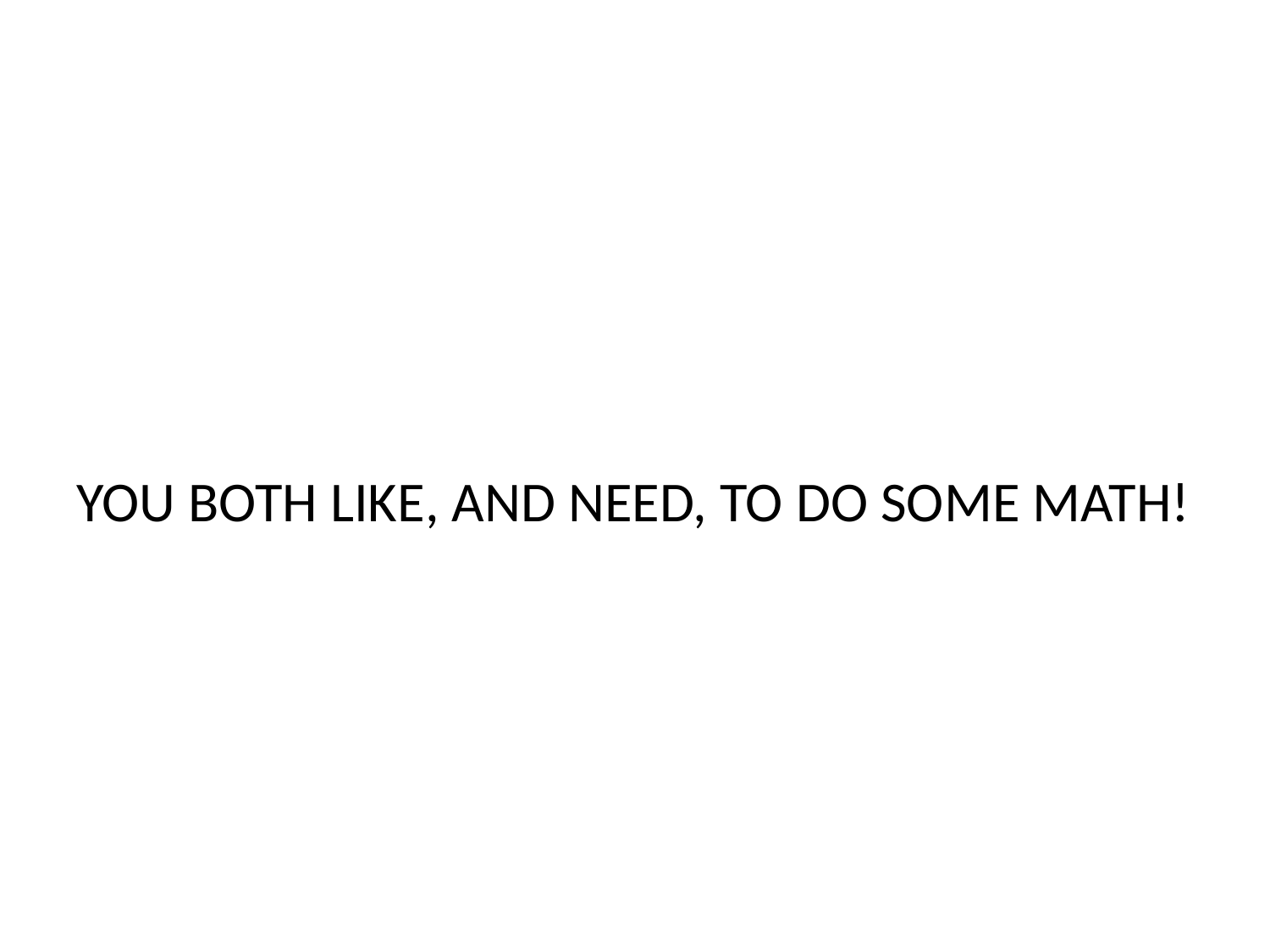

#

YOU BOTH LIKE, AND NEED, TO DO SOME MATH!